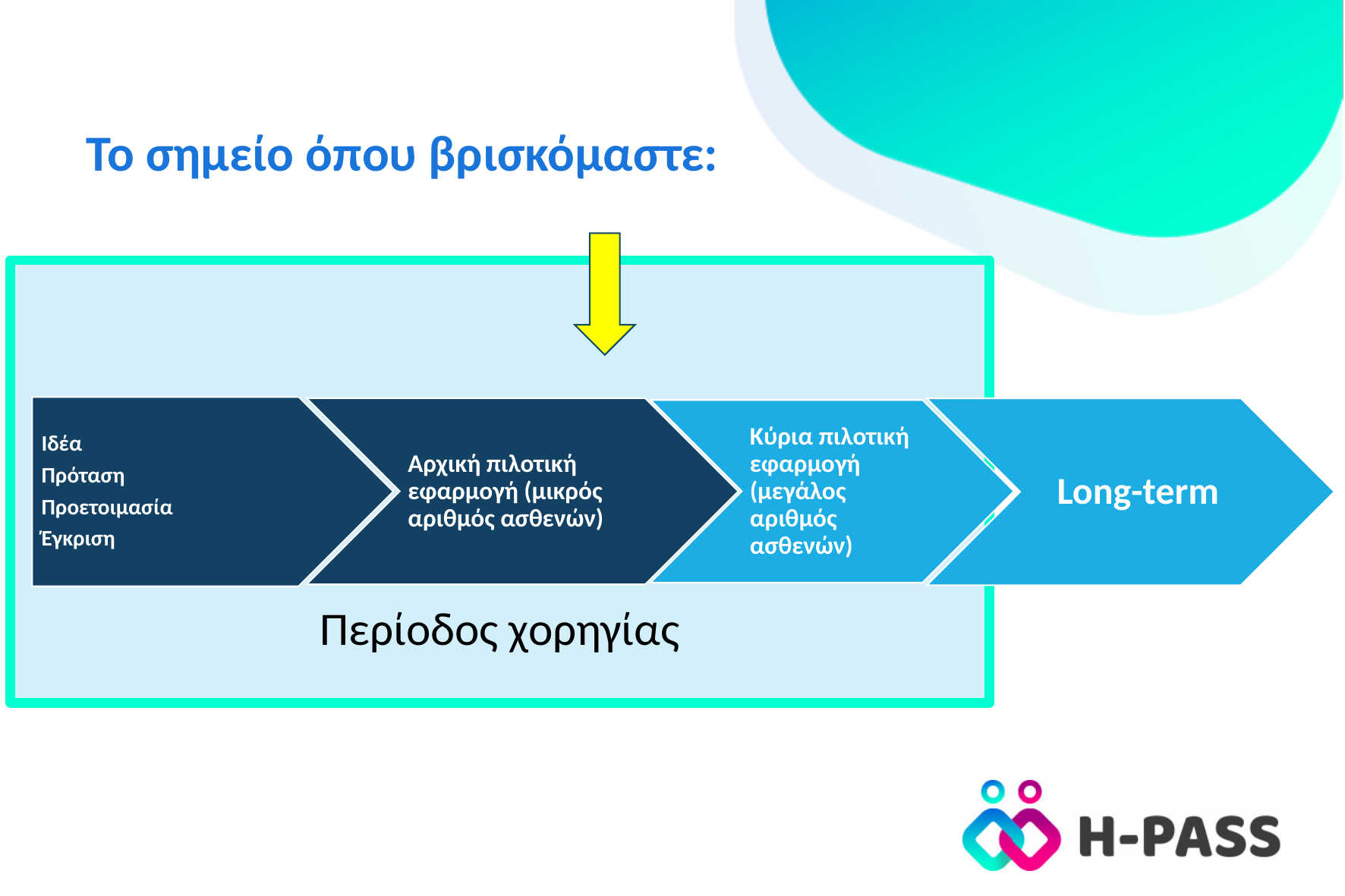

# Το σημείο όπου βρισκόμαστε:

Περίοδος χορηγίας
Ιδέα
Πρόταση
Προετοιμασία
Έγκριση
Αρχική πιλοτική εφαρμογή (μικρός αριθμός ασθενών)
Κύρια πιλοτική εφαρμογή (μεγάλος αριθμός ασθενών)

Long-term